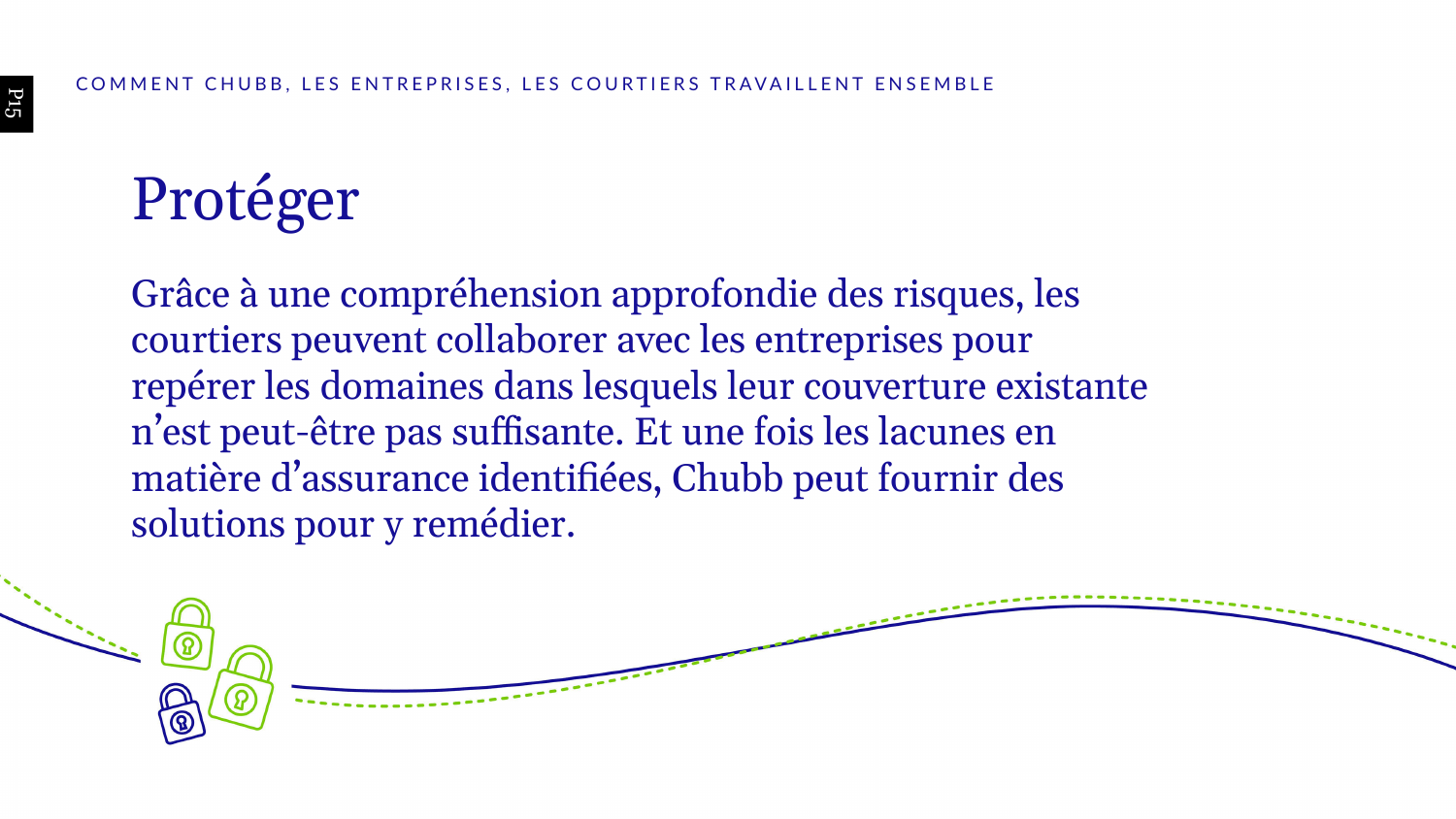

COMMENT CHUBB, LES ENTREPRISES, LES COURTIERS TRAVAILLENT ENSEMBLE
P15
Protéger
Grâce à une compréhension approfondie des risques, les courtiers peuvent collaborer avec les entreprises pour repérer les domaines dans lesquels leur couverture existante n’est peut-être pas suffisante. Et une fois les lacunes en matière d’assurance identifiées, Chubb peut fournir des solutions pour y remédier.